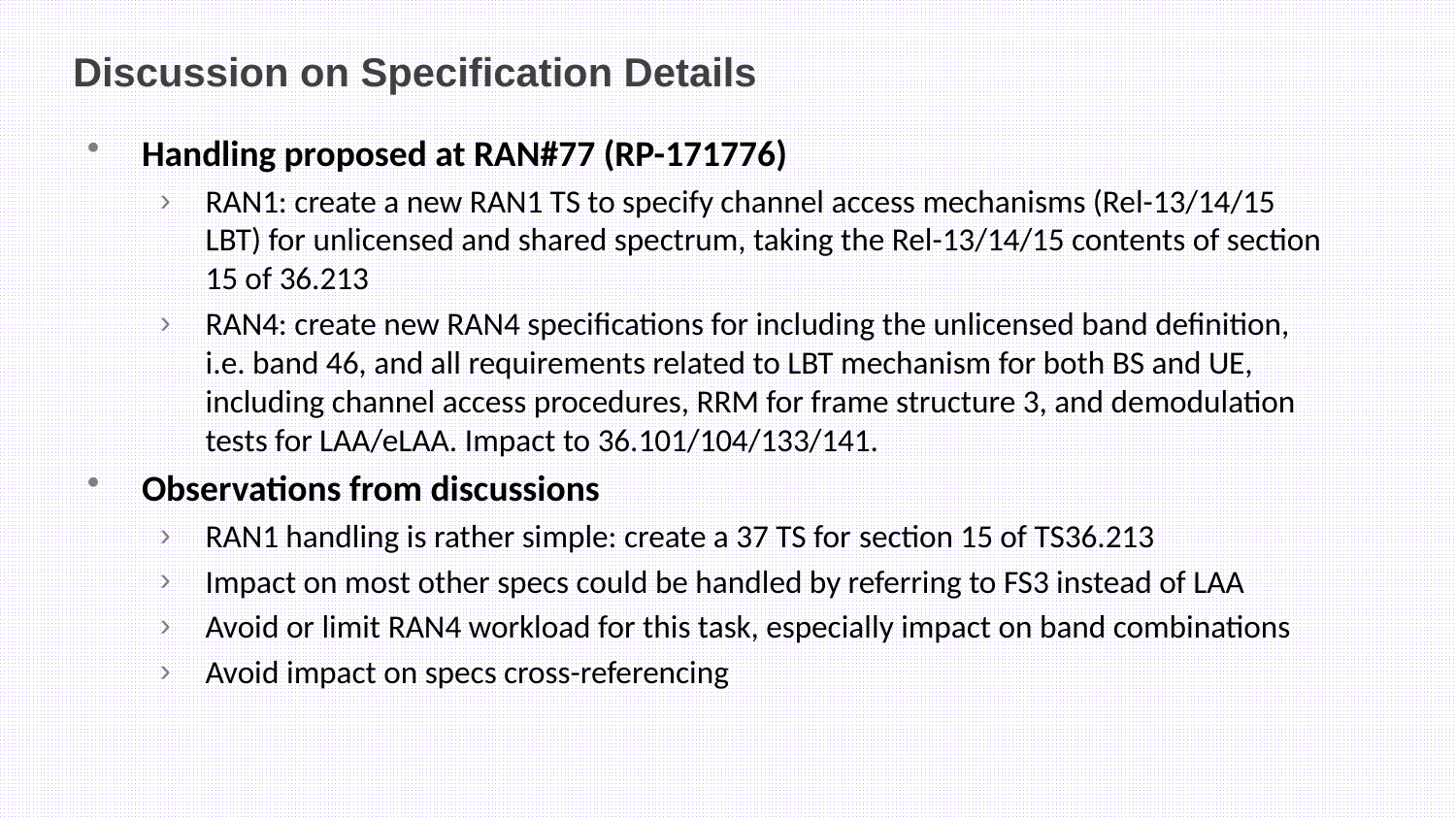

# Discussion on Specification Details
Handling proposed at RAN#77 (RP-171776)
RAN1: create a new RAN1 TS to specify channel access mechanisms (Rel-13/14/15 LBT) for unlicensed and shared spectrum, taking the Rel-13/14/15 contents of section 15 of 36.213
RAN4: create new RAN4 specifications for including the unlicensed band definition, i.e. band 46, and all requirements related to LBT mechanism for both BS and UE, including channel access procedures, RRM for frame structure 3, and demodulation tests for LAA/eLAA. Impact to 36.101/104/133/141.
Observations from discussions
RAN1 handling is rather simple: create a 37 TS for section 15 of TS36.213
Impact on most other specs could be handled by referring to FS3 instead of LAA
Avoid or limit RAN4 workload for this task, especially impact on band combinations
Avoid impact on specs cross-referencing